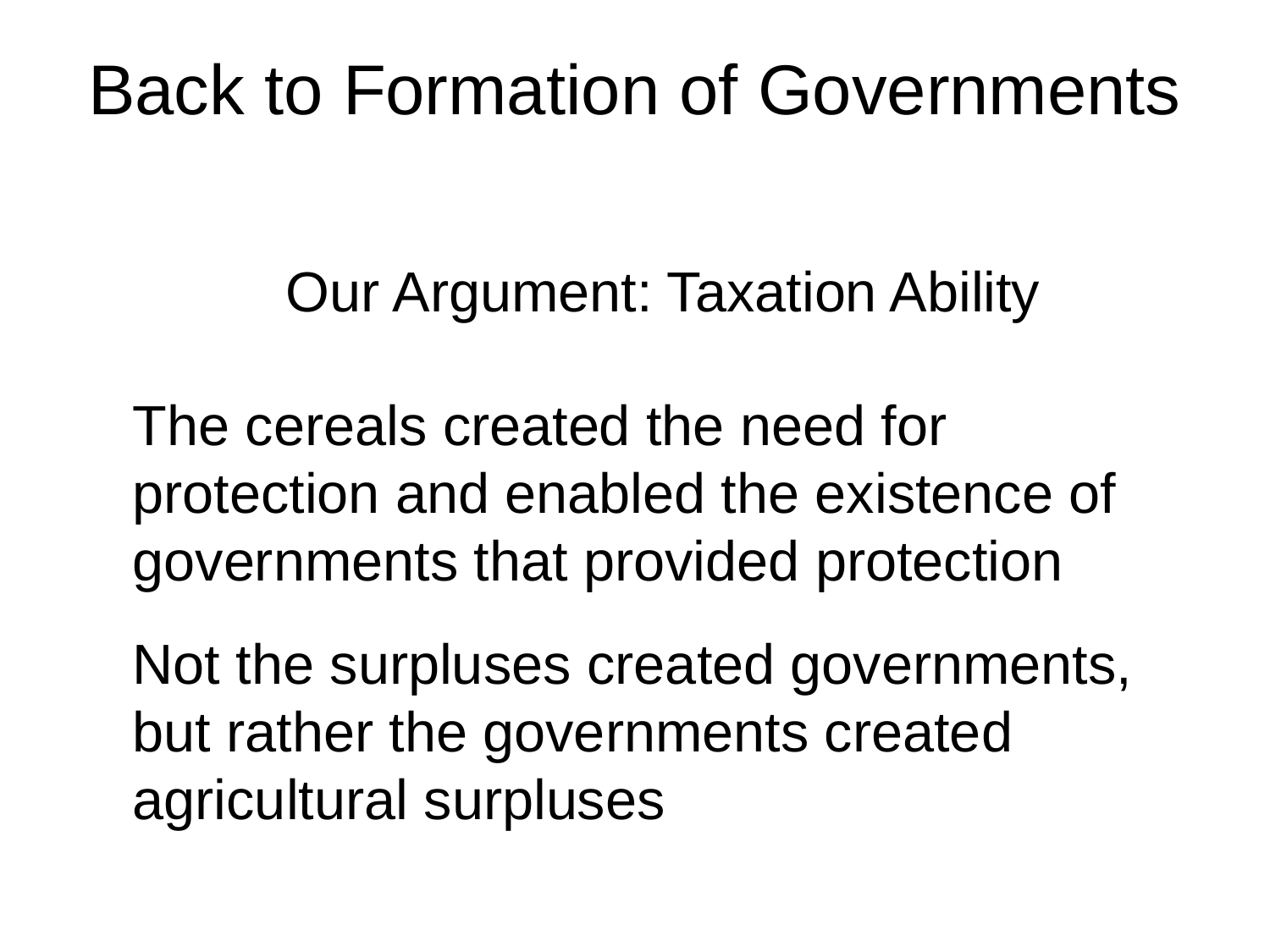

Back to Formation of Governments
Our Argument: Taxation Ability
The cereals created the need for protection and enabled the existence of governments that provided protection
Not the surpluses created governments, but rather the governments created agricultural surpluses